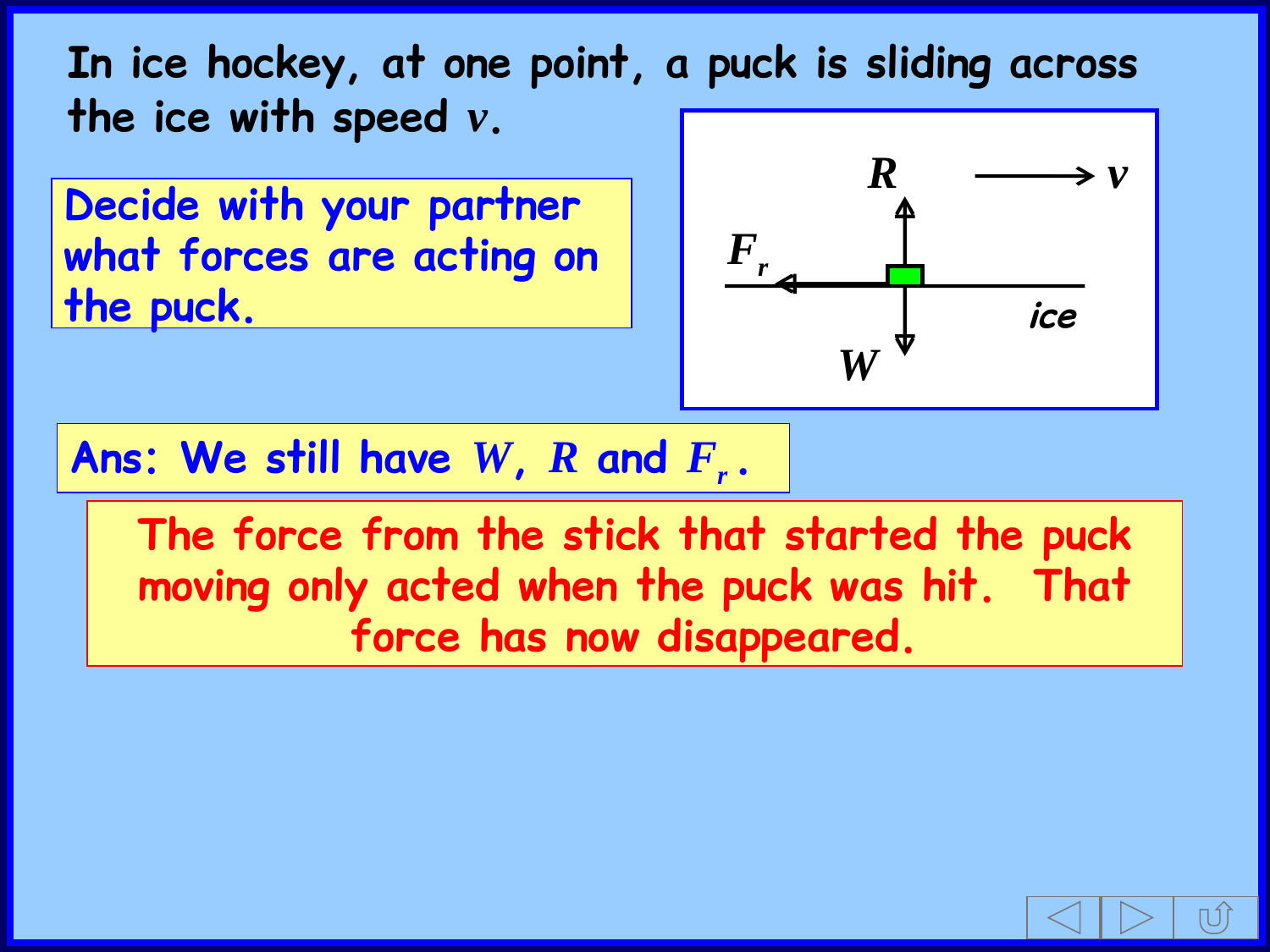

In ice hockey, at one point, a puck is sliding across the ice with speed v.

v

ice
R
Decide with your partner what forces are acting on the puck.

Fr

W
Ans: We still have W, R and Fr .
The force from the stick that started the puck moving only acted when the puck was hit.  That force has now disappeared.